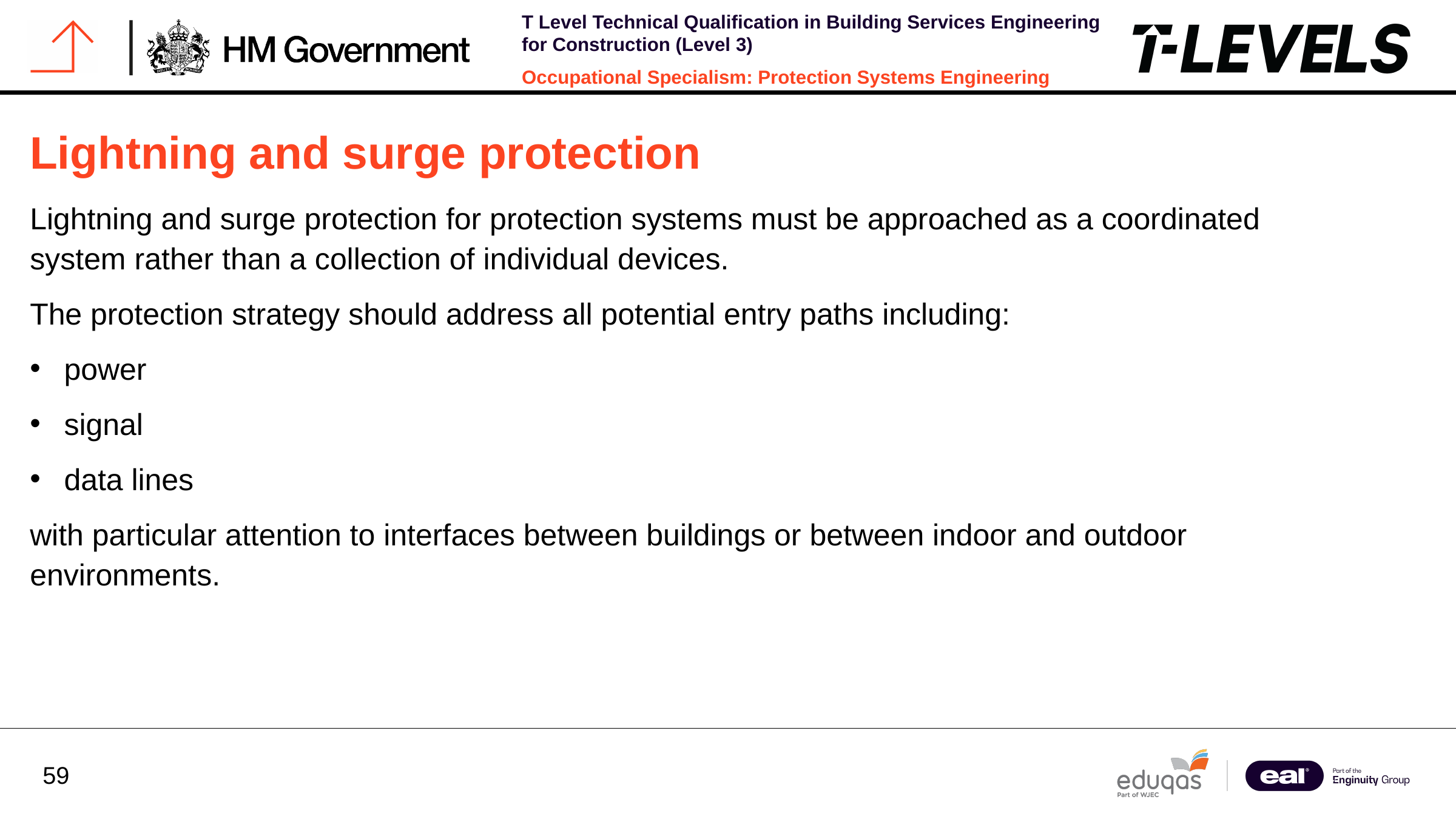

Lightning and surge protection
Lightning and surge protection for protection systems must be approached as a coordinated system rather than a collection of individual devices.
The protection strategy should address all potential entry paths including:
power
signal
data lines
with particular attention to interfaces between buildings or between indoor and outdoor environments.